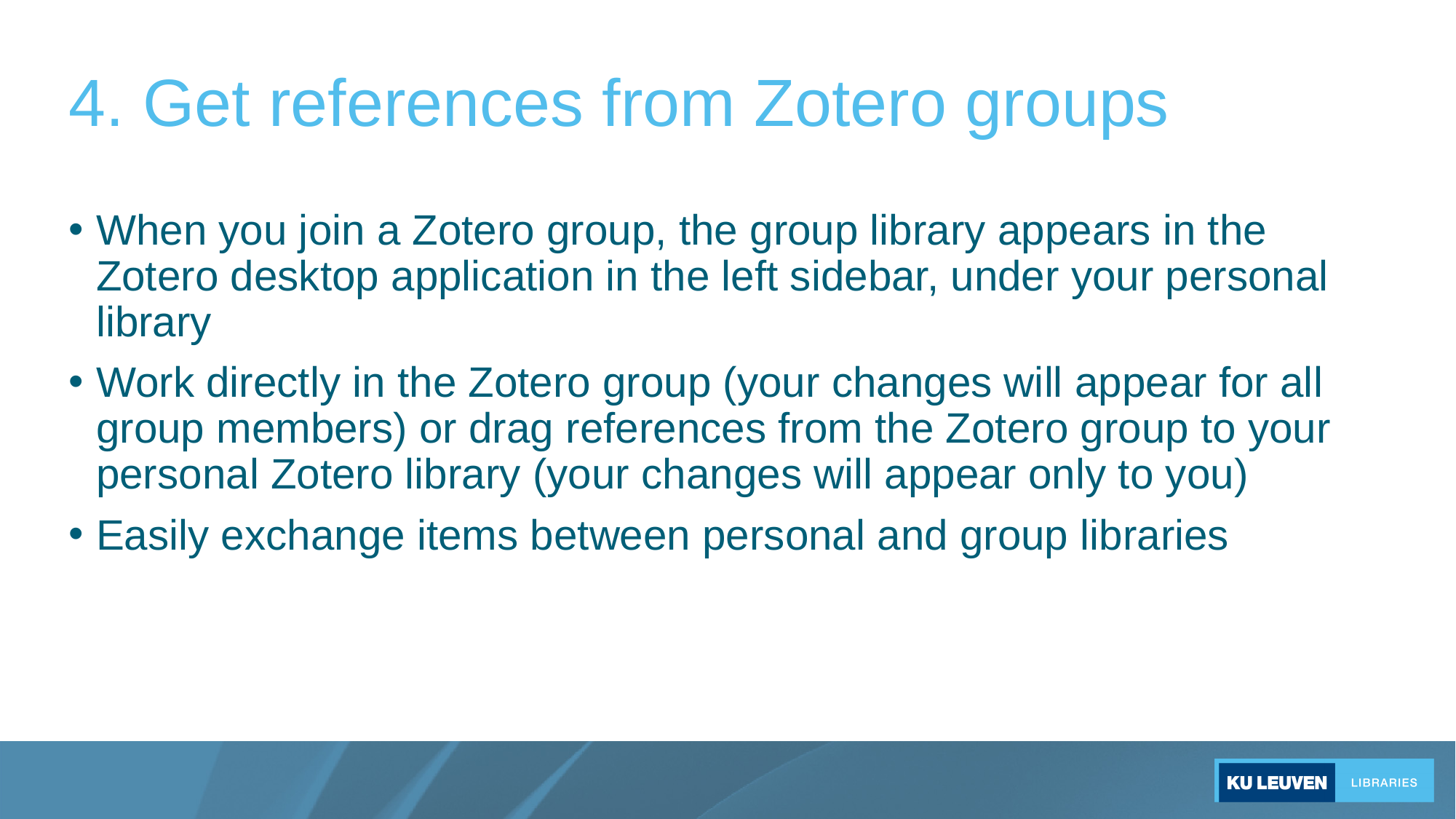

# 4. Get references from Zotero groups
When you join a Zotero group, the group library appears in the Zotero desktop application in the left sidebar, under your personal library
Work directly in the Zotero group (your changes will appear for all group members) or drag references from the Zotero group to your personal Zotero library (your changes will appear only to you)
Easily exchange items between personal and group libraries